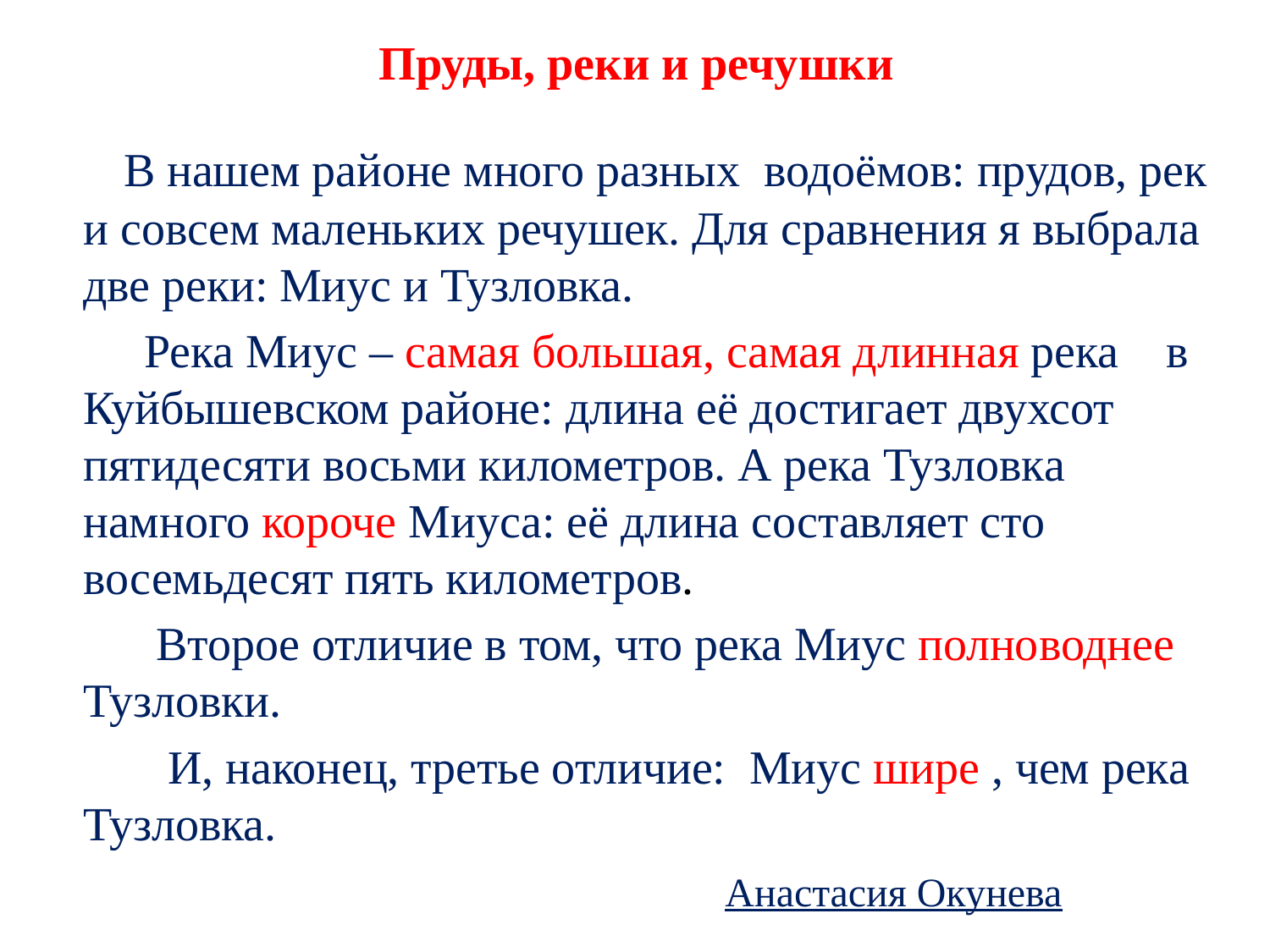

# Пруды, реки и речушки
       В нашем районе много разных  водоёмов: прудов, рек  и совсем маленьких речушек. Для сравнения я выбрала две реки: Миус и Тузловка.
         Река Миус – самая большая, самая длинная река    в Куйбышевском районе: длина её достигает двухсот пятидесяти восьми километров. А река Тузловка  намного короче Миуса: её длина составляет сто восемьдесят пять километров.
          Второе отличие в том, что река Миус полноводнее Тузловки.
           И, наконец, третье отличие:  Миус шире , чем река Тузловка.
                                                          Анастасия Окунева